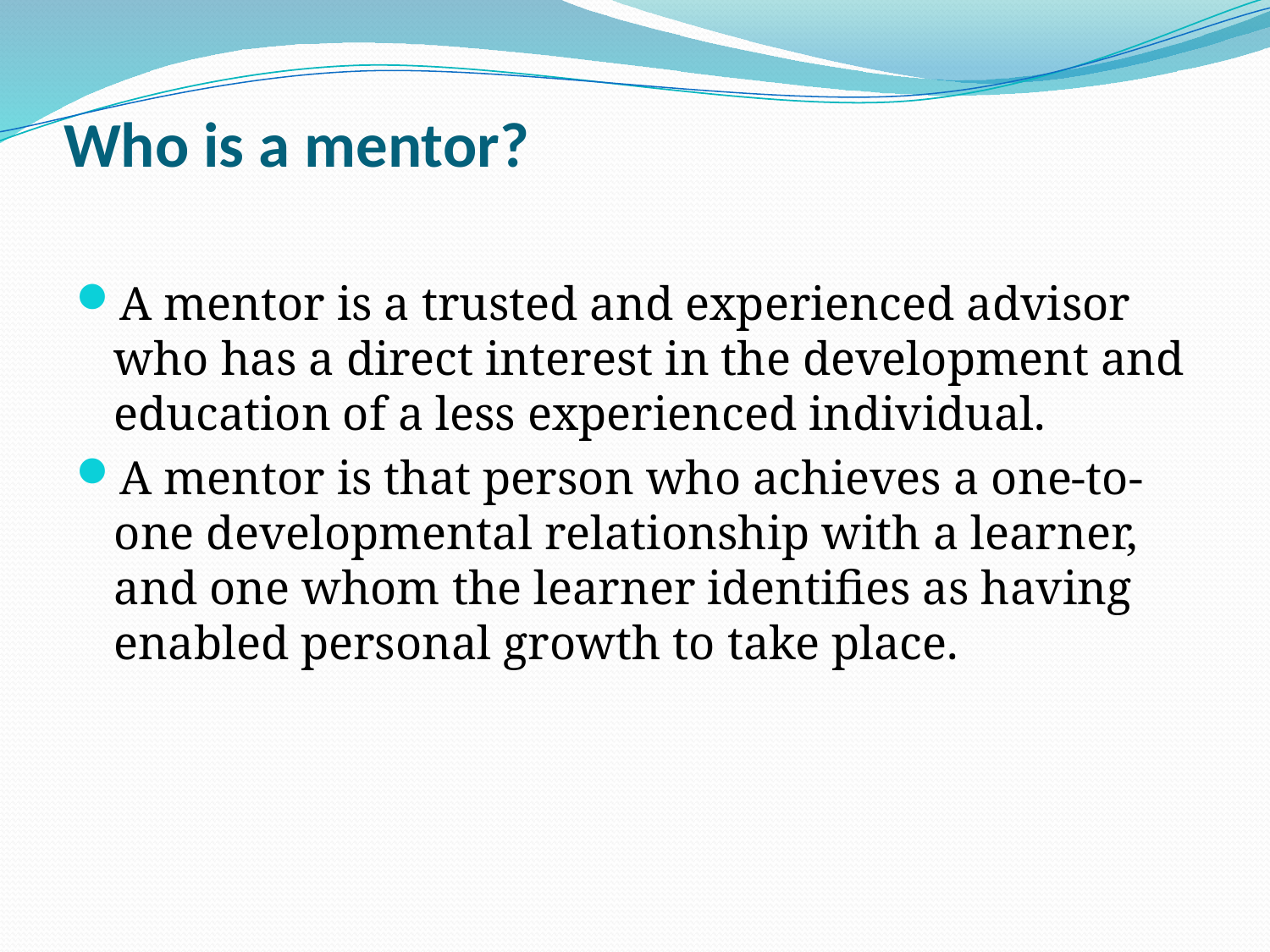

# Who is a mentor?
A mentor is a trusted and experienced advisor who has a direct interest in the development and education of a less experienced individual.
A mentor is that person who achieves a one-to-one developmental relationship with a learner, and one whom the learner identifies as having enabled personal growth to take place.